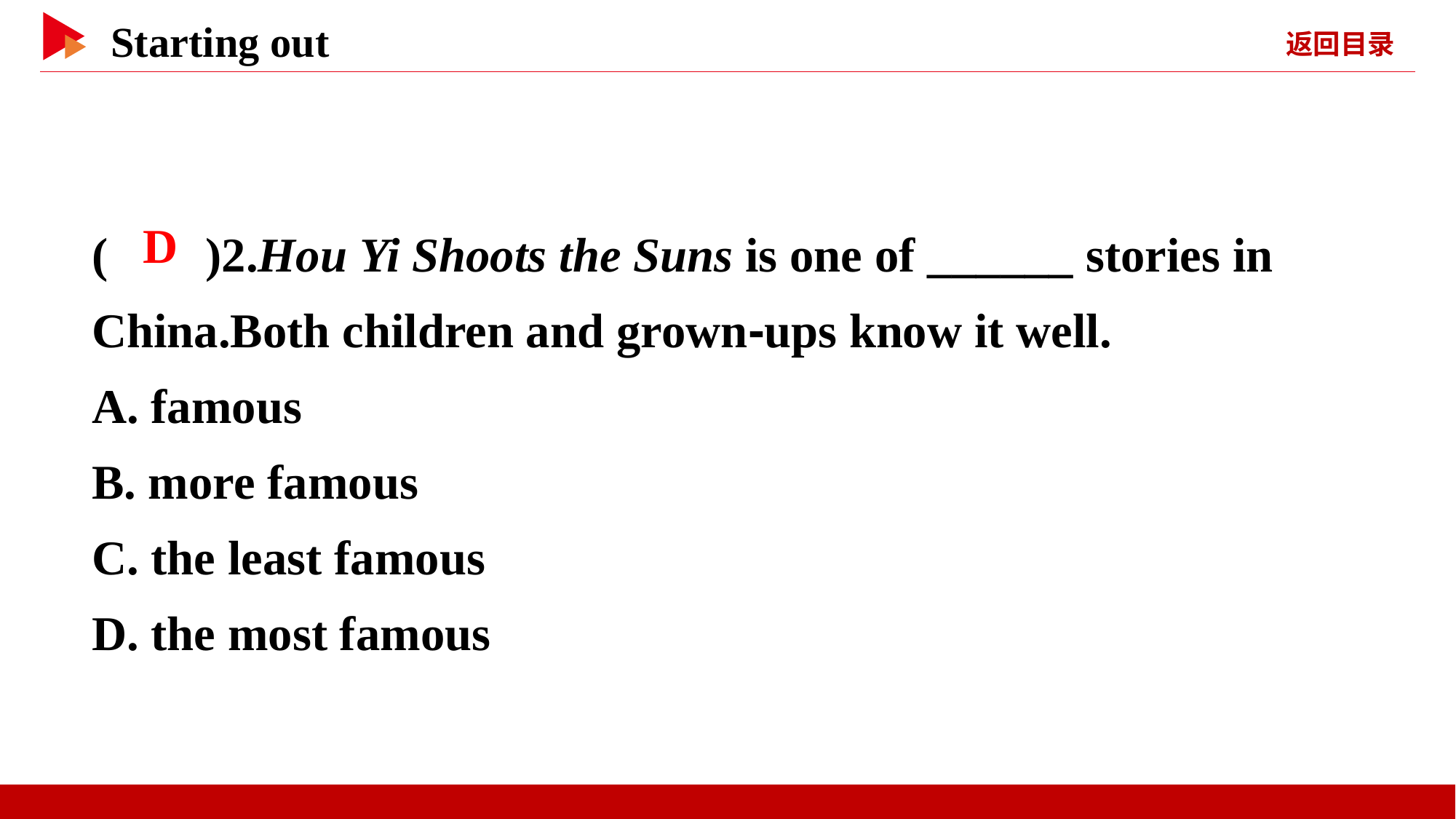

(        )2.Hou Yi Shoots the Suns is one of ______ stories in China.Both children and grown⁃ups know it well.
A. famous
B. more famous
C. the least famous
D. the most famous
   D